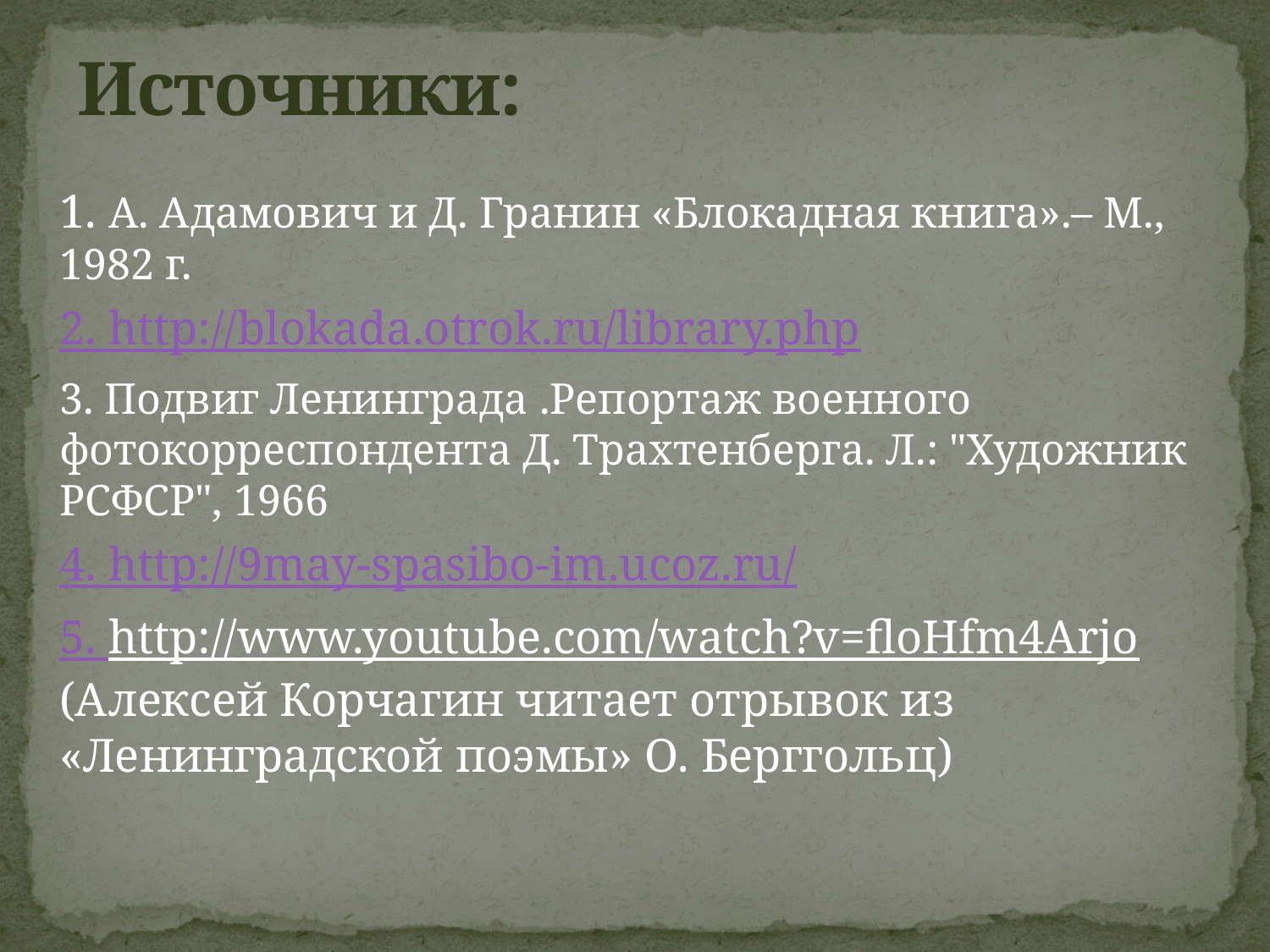

# Источники:
1. А. Адамович и Д. Гранин «Блокадная книга».– М., 1982 г.
2. http://blokada.otrok.ru/library.php
3. Подвиг Ленинграда .Репортаж военного фотокорреспондента Д. Трахтенберга. Л.: "Художник РСФСР", 1966
4. http://9may-spasibo-im.ucoz.ru/
5. http://www.youtube.com/watch?v=floHfm4Arjo (Алексей Корчагин читает отрывок из «Ленинградской поэмы» О. Берггольц)